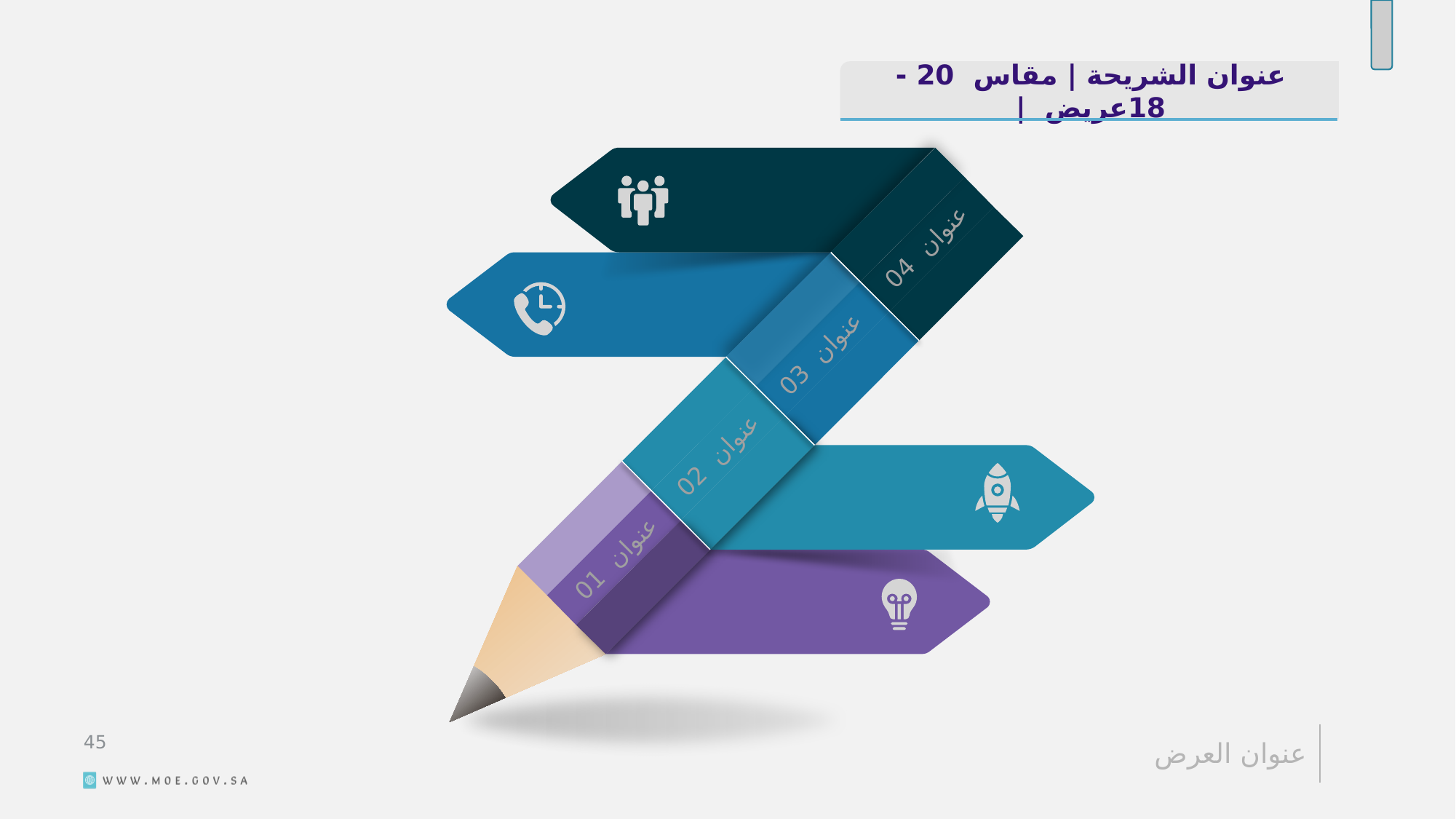

عنوان الشريحة | مقاس  20 - 18عريض  |

عنوان  04

عنوان  03

عنوان  02

عنوان  01

45
عنوان العرض